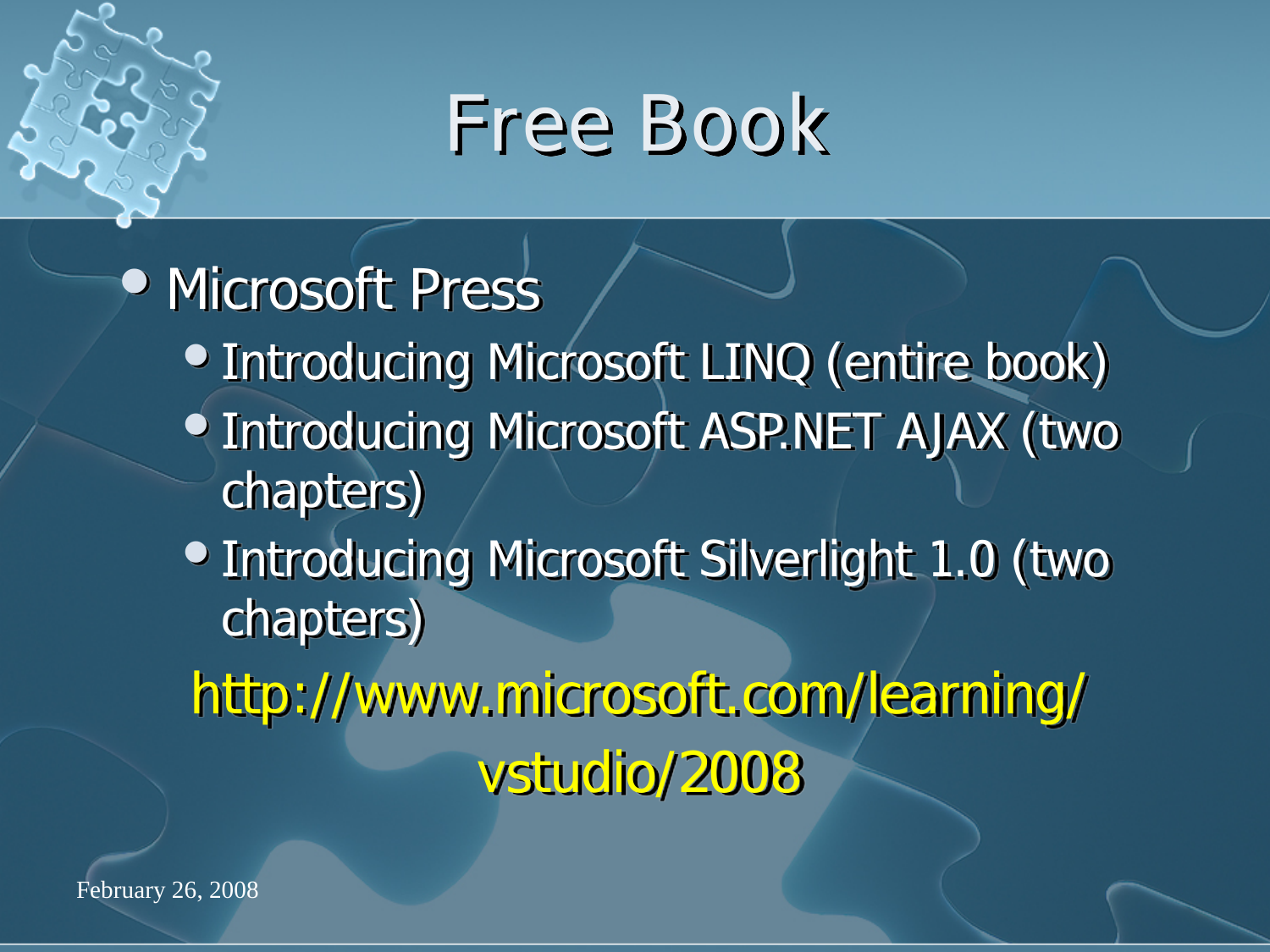

# Free Book
Microsoft Press
Introducing Microsoft LINQ (entire book)
Introducing Microsoft ASP.NET AJAX (two chapters)
Introducing Microsoft Silverlight 1.0 (two chapters)
http://www.microsoft.com/learning/
vstudio/2008
February 26, 2008